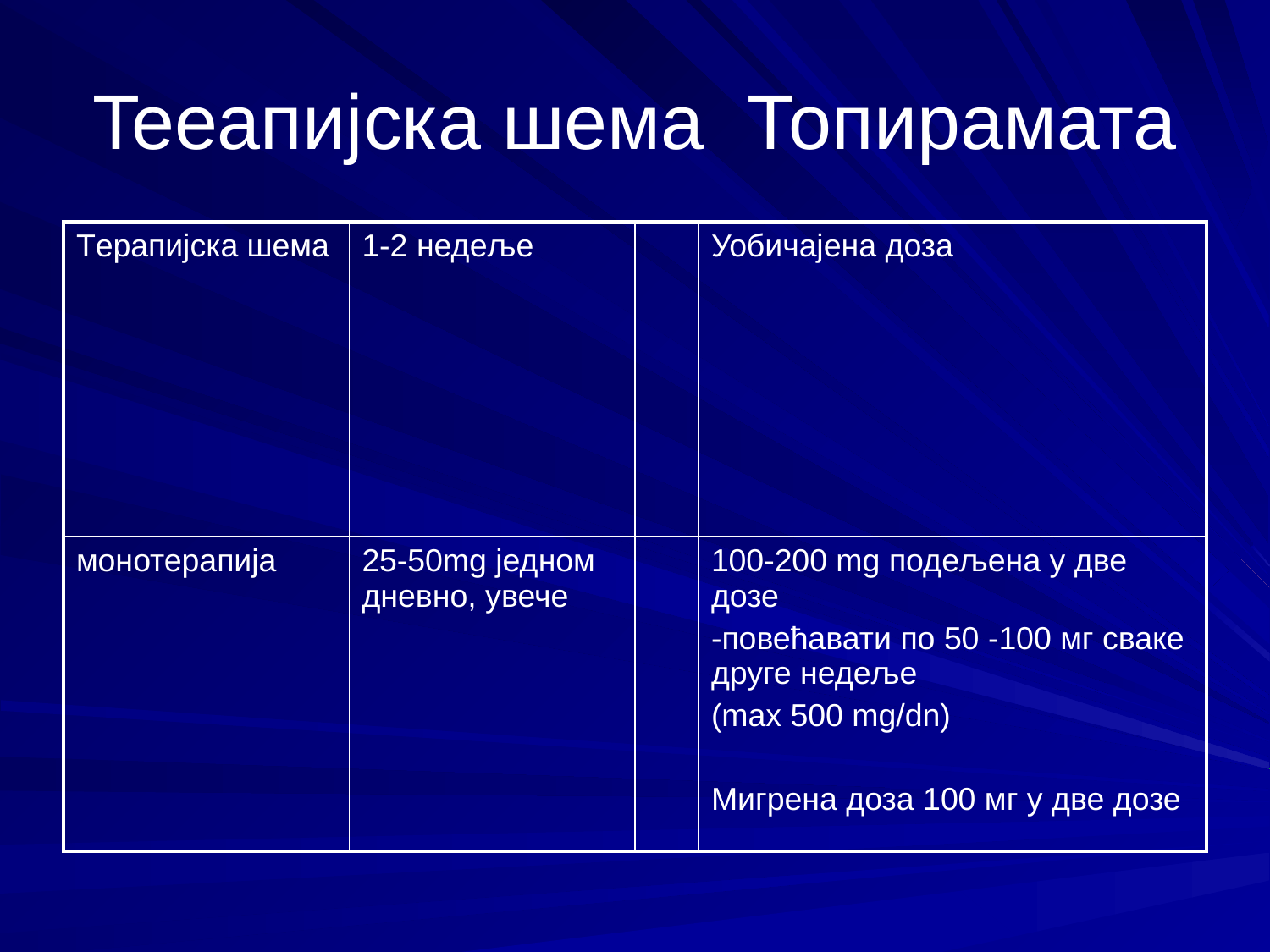

# Teеапијска шема  Топирамата
| Tерапијска шема | 1-2 недеље |  | Уобичајена доза |
| --- | --- | --- | --- |
| монотерапија | 25-50mg једном дневно, увече |  | 100-200 mg подељена у две дозе -повећавати по 50 -100 мг сваке друге недеље (max 500 mg/dn) Мигрена доза 100 мг у две дозе |